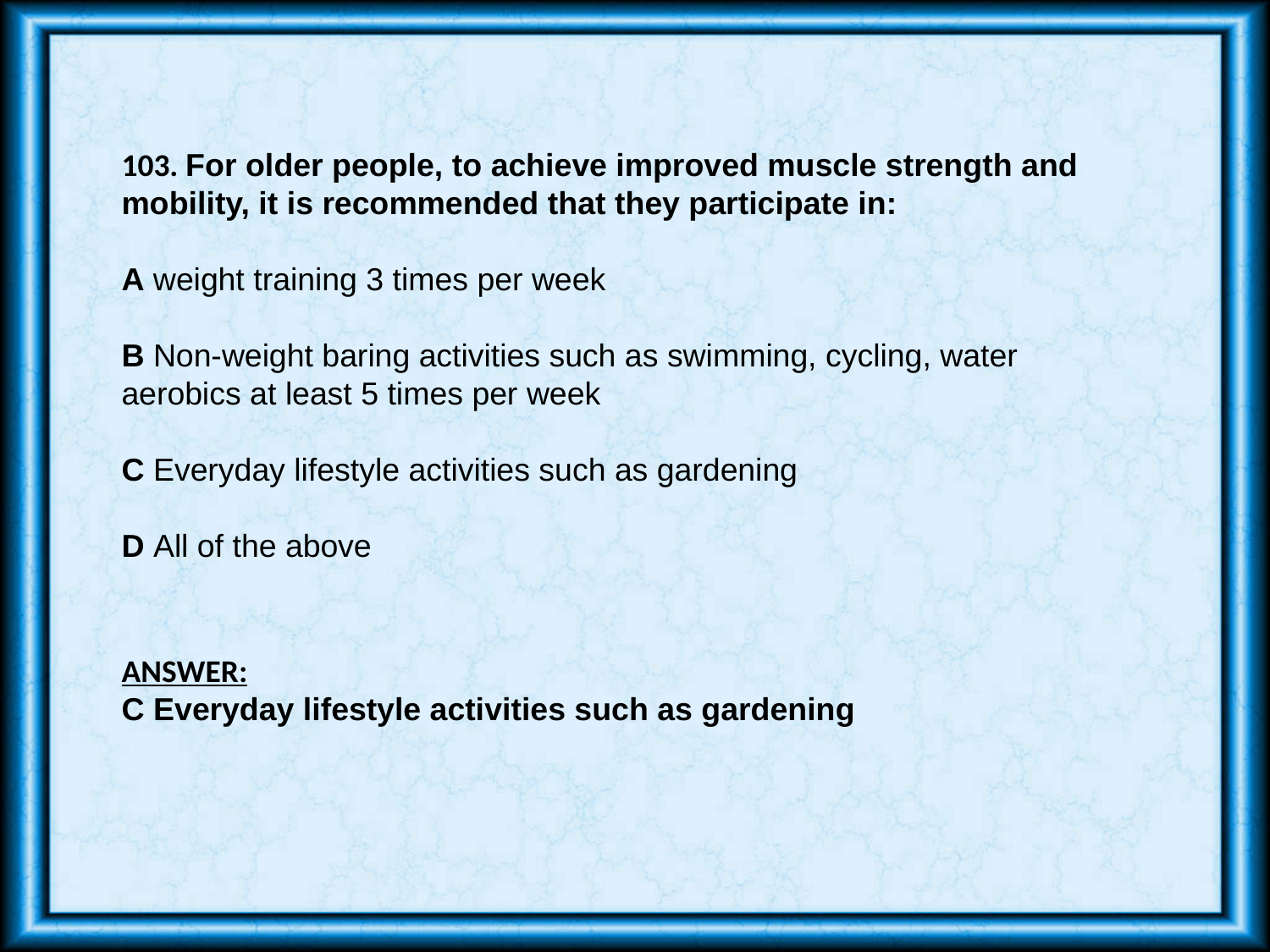

103. For older people, to achieve improved muscle strength and mobility, it is recommended that they participate in:

A weight training 3 times per week

B Non-weight baring activities such as swimming, cycling, water aerobics at least 5 times per week

C Everyday lifestyle activities such as gardening

D All of the above

ANSWER:
C Everyday lifestyle activities such as gardening